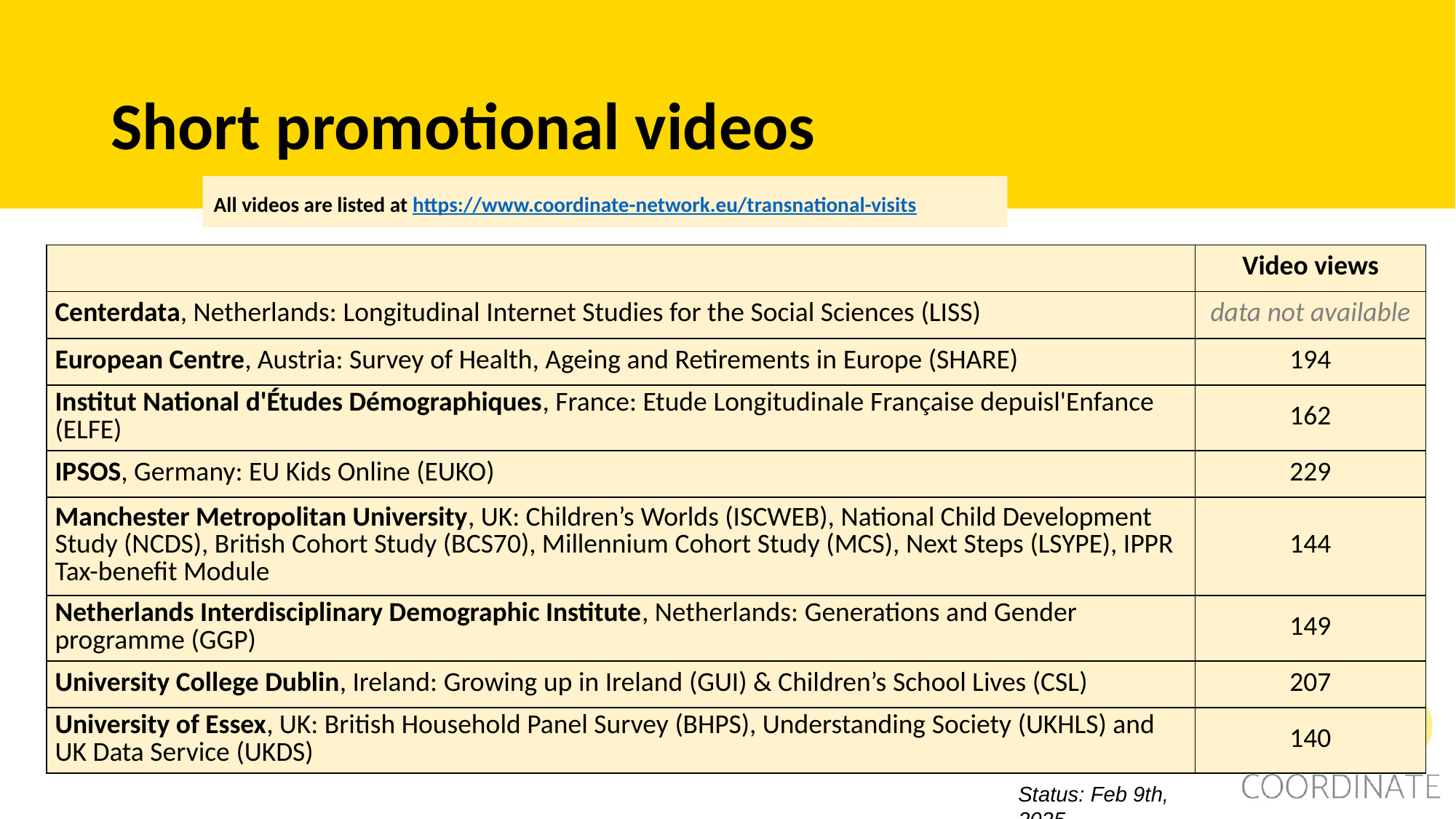

# Short promotional videos
All videos are listed at https://www.coordinate-network.eu/transnational-visits
|  | Video views |
| --- | --- |
| Centerdata, Netherlands: Longitudinal Internet Studies for the Social Sciences (LISS) | data not available |
| European Centre, Austria: Survey of Health, Ageing and Retirements in Europe (SHARE) | 194 |
| Institut National d'Études Démographiques, France: Etude Longitudinale Française depuisl'Enfance (ELFE) | 162 |
| IPSOS, Germany: EU Kids Online (EUKO) | 229 |
| Manchester Metropolitan University, UK: Children’s Worlds (ISCWEB), National Child Development Study (NCDS), British Cohort Study (BCS70), Millennium Cohort Study (MCS), Next Steps (LSYPE), IPPR Tax-benefit Module | 144 |
| Netherlands Interdisciplinary Demographic Institute, Netherlands: Generations and Gender programme (GGP) | 149 |
| University College Dublin, Ireland: Growing up in Ireland (GUI) & Children’s School Lives (CSL) | 207 |
| University of Essex, UK: British Household Panel Survey (BHPS), Understanding Society (UKHLS) and UK Data Service (UKDS) | 140 |
Status: Feb 9th, 2025